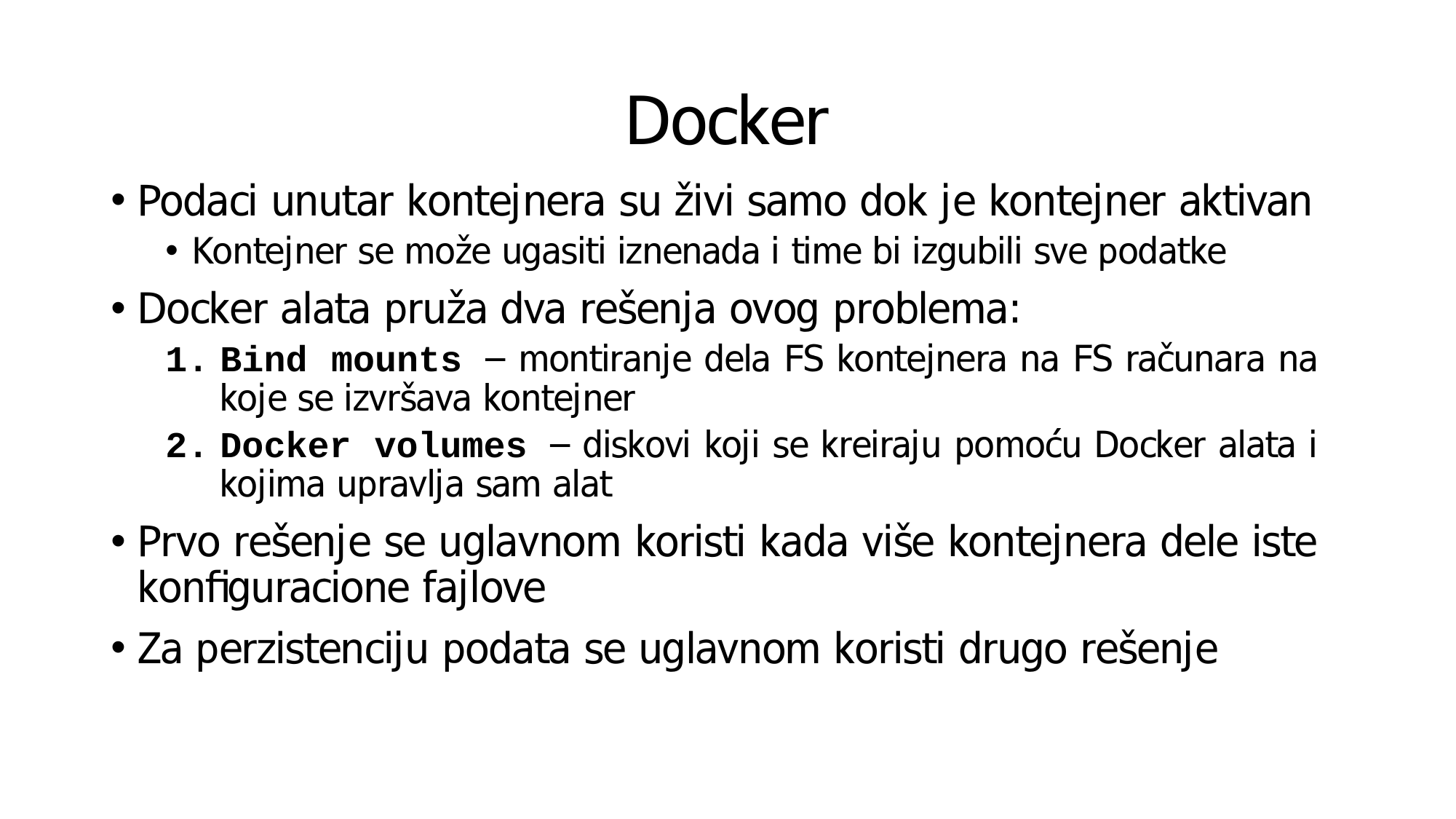

# Docker
Podaci unutar kontejnera su živi samo dok je kontejner aktivan
Kontejner se može ugasiti iznenada i time bi izgubili sve podatke
Docker alata pruža dva rešenja ovog problema:
Bind mounts – montiranje dela FS kontejnera na FS računara na koje se izvršava kontejner
Docker volumes – diskovi koji se kreiraju pomoću Docker alata i kojima upravlja sam alat
Prvo rešenje se uglavnom koristi kada više kontejnera dele iste konfiguracione fajlove
Za perzistenciju podata se uglavnom koristi drugo rešenje